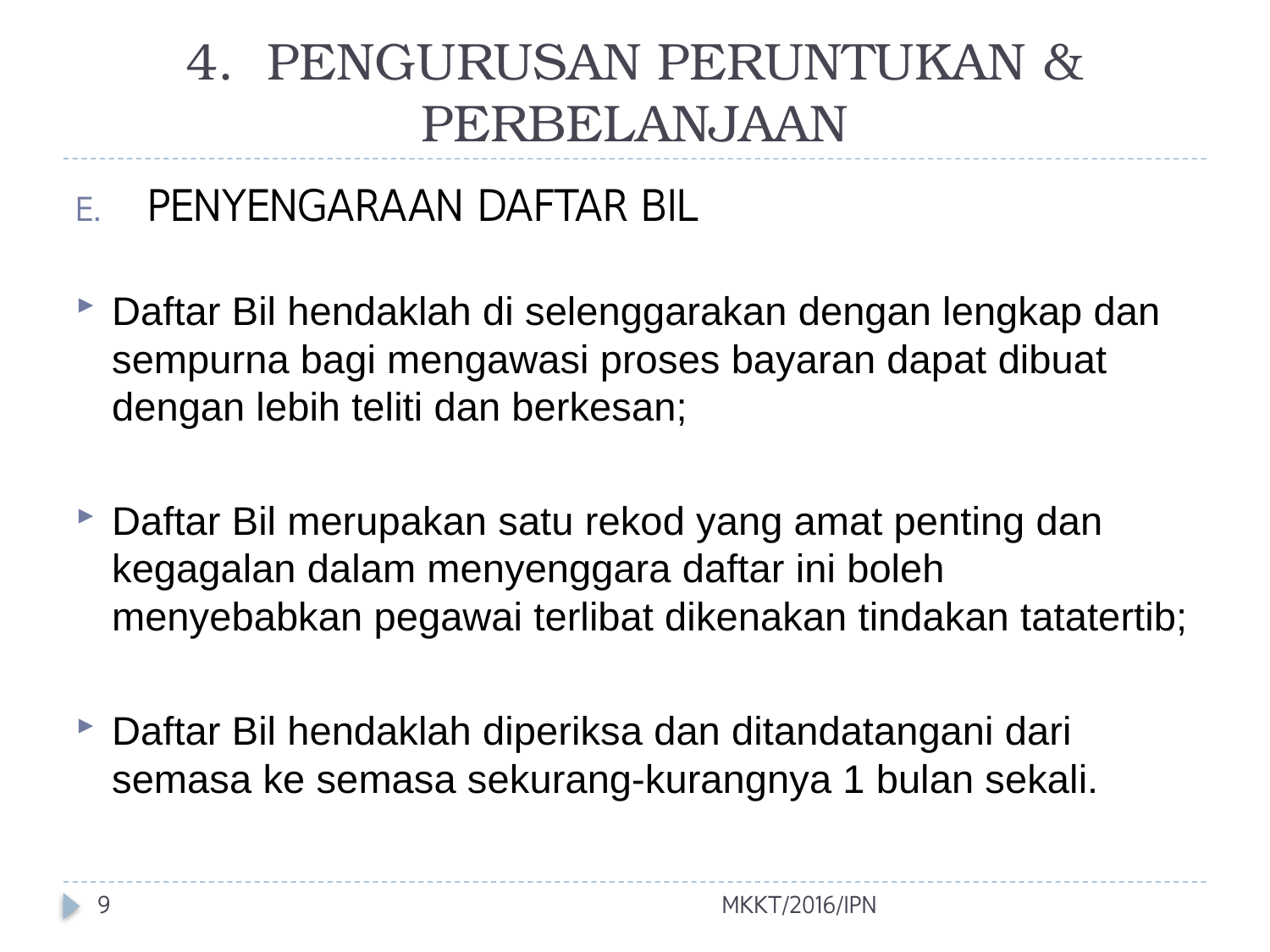

# 4.  PENGURUSAN PERUNTUKAN & PERBELANJAAN
PENYENGARAAN DAFTAR BIL

Daftar Bil hendaklah di selenggarakan dengan lengkap dan sempurna bagi mengawasi proses bayaran dapat dibuat dengan lebih teliti dan berkesan;

Daftar Bil merupakan satu rekod yang amat penting dan kegagalan dalam menyenggara daftar ini boleh menyebabkan pegawai terlibat dikenakan tindakan tatatertib;

Daftar Bil hendaklah diperiksa dan ditandatangani dari semasa ke semasa sekurang-kurangnya 1 bulan sekali.

9
MKKT/2016/IPN